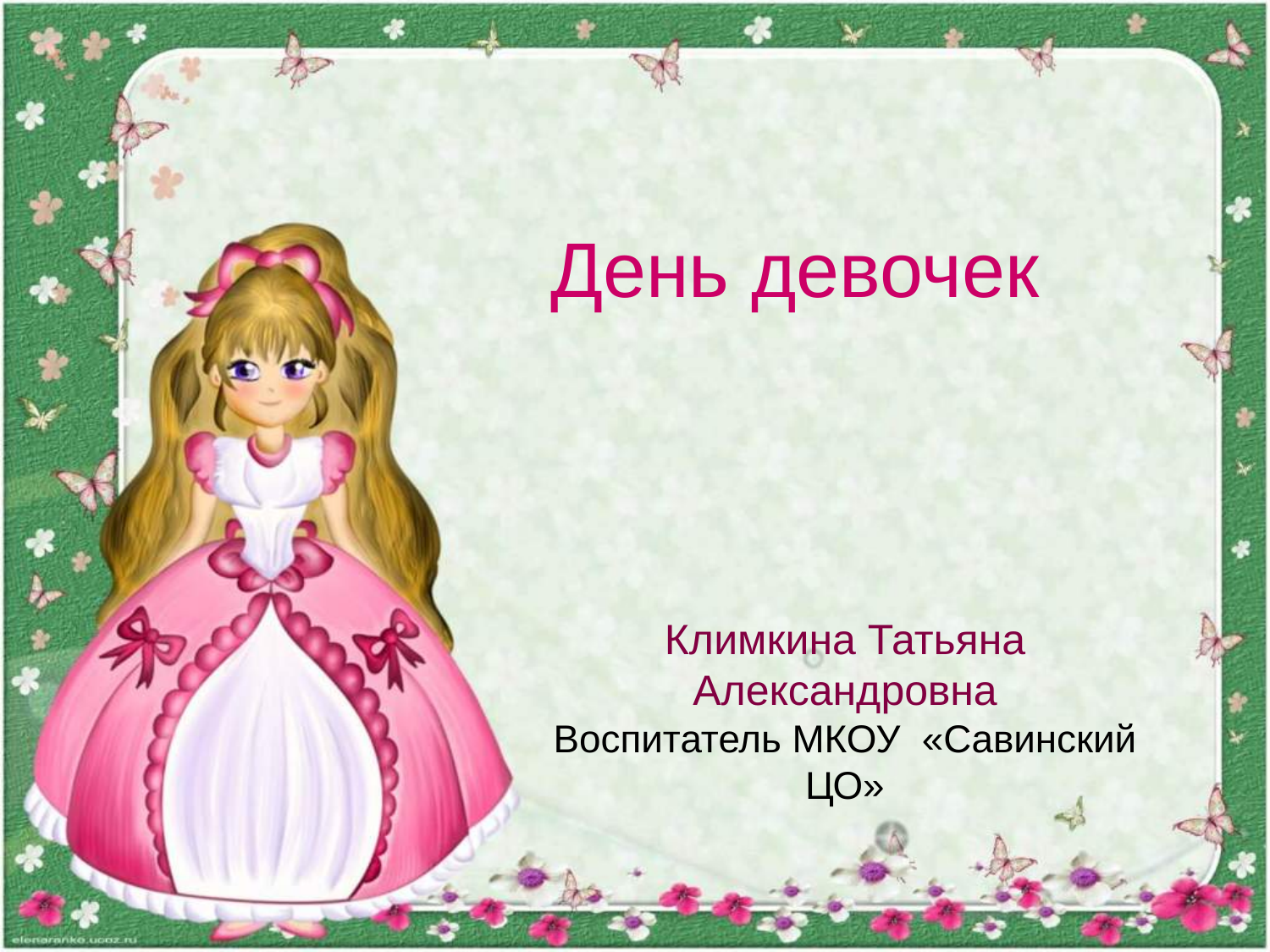

# День девочек
Климкина Татьяна Александровна
Воспитатель МКОУ  «Савинский ЦО»